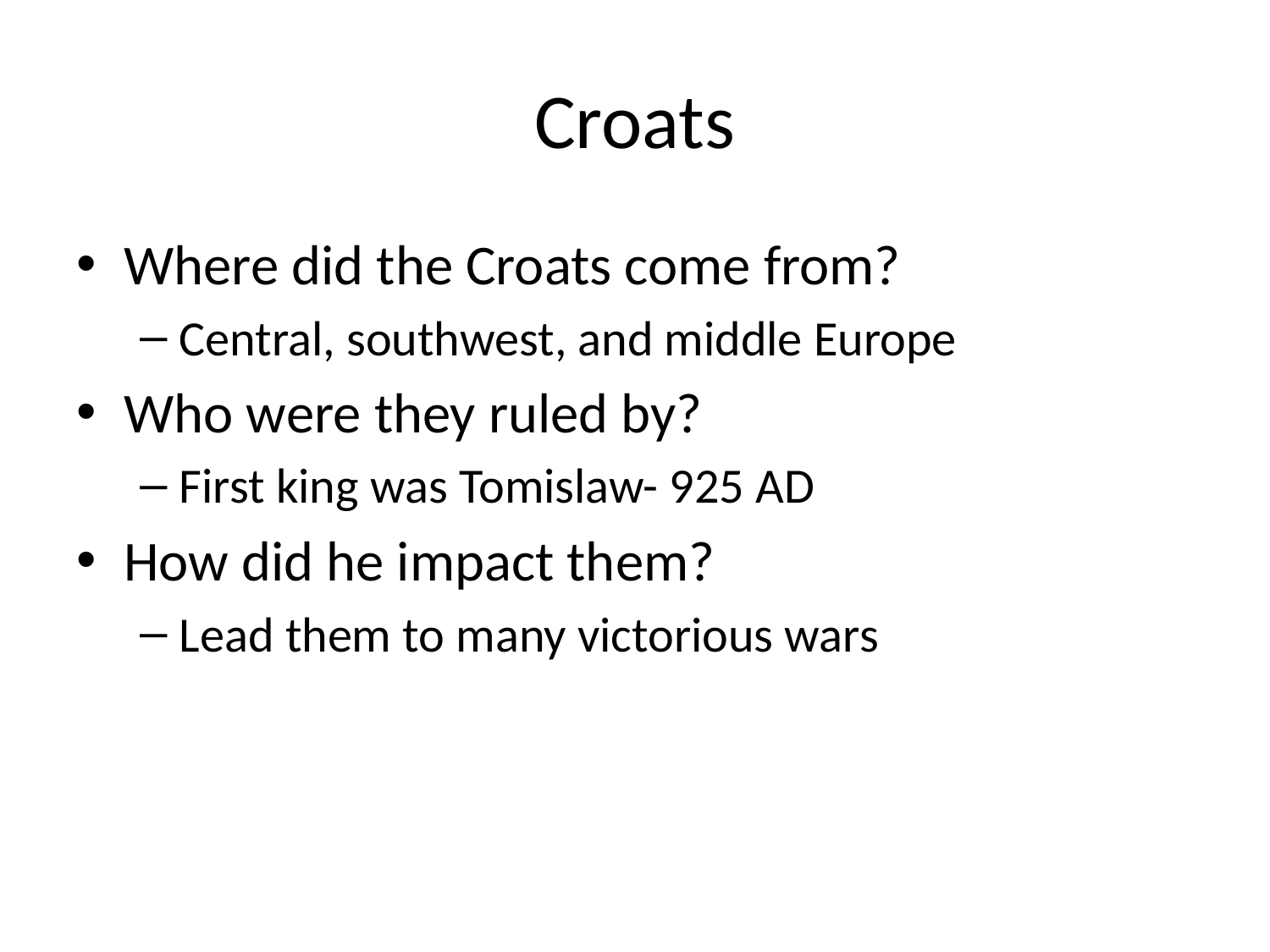

# Croats
Where did the Croats come from?
Central, southwest, and middle Europe
Who were they ruled by?
First king was Tomislaw- 925 AD
How did he impact them?
Lead them to many victorious wars